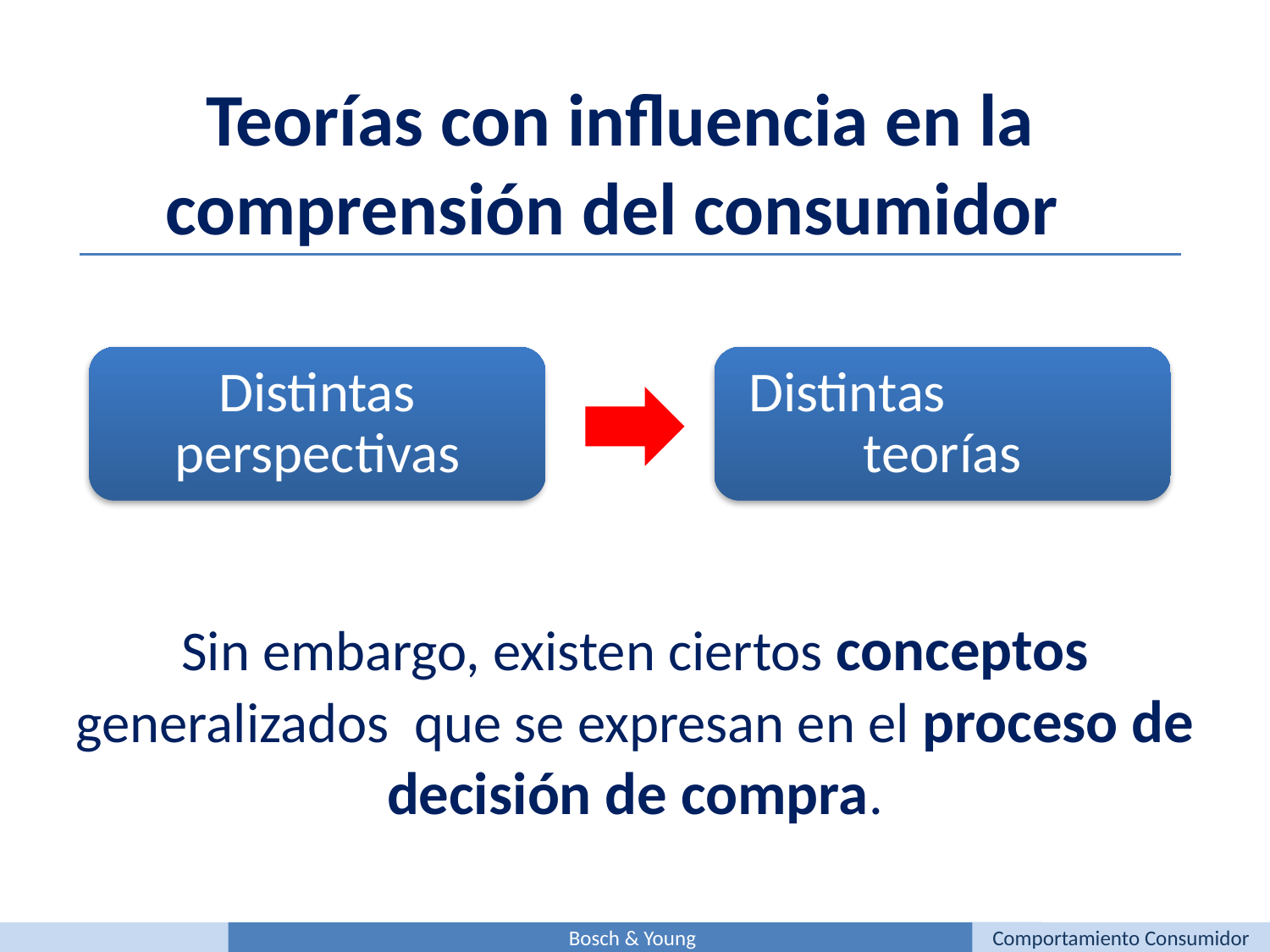

Teorías con influencia en la comprensión del consumidor

Distintas perspectivas

Distintas                teorías

Sin embargo, existen ciertos conceptos generalizados  que se expresan en el proceso de decisión de compra.

Bosch & Young
Comportamiento Consumidor